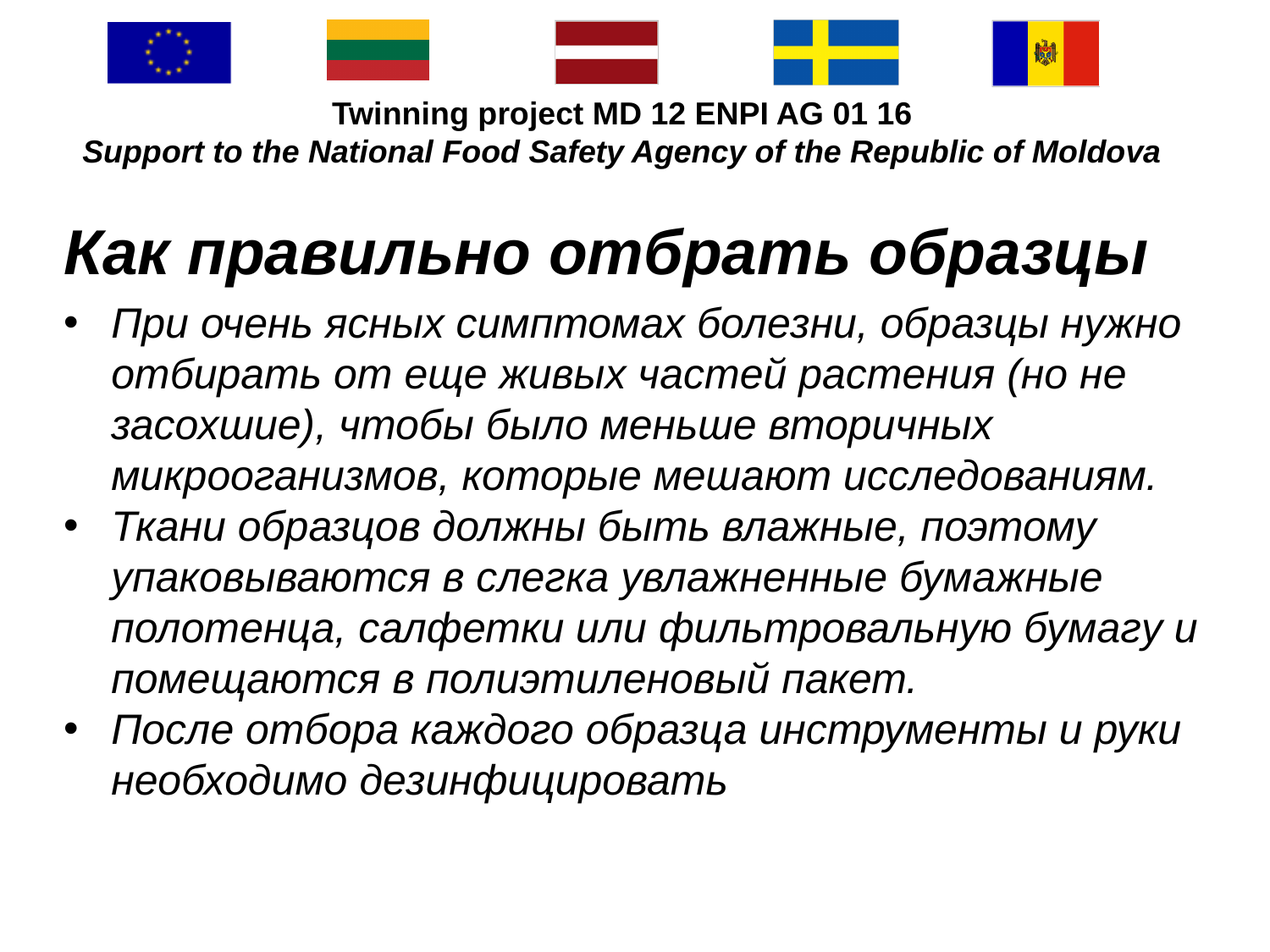

#
Как правильно отбрать образцы
При очень ясных симптомах болезни, образцы нужно отбирать от еще живых частей растения (но не засохшие), чтобы было меньше вторичных микрооганизмов, которые мешают исследованиям.
Ткани образцов должны быть влажные, поэтому упаковываются в слегка увлажненные бумажные полотенца, салфетки или фильтровальную бумагу и помещаются в полиэтиленовый пакет.
После отбора каждого образца инструменты и руки необходимо дезинфицировать